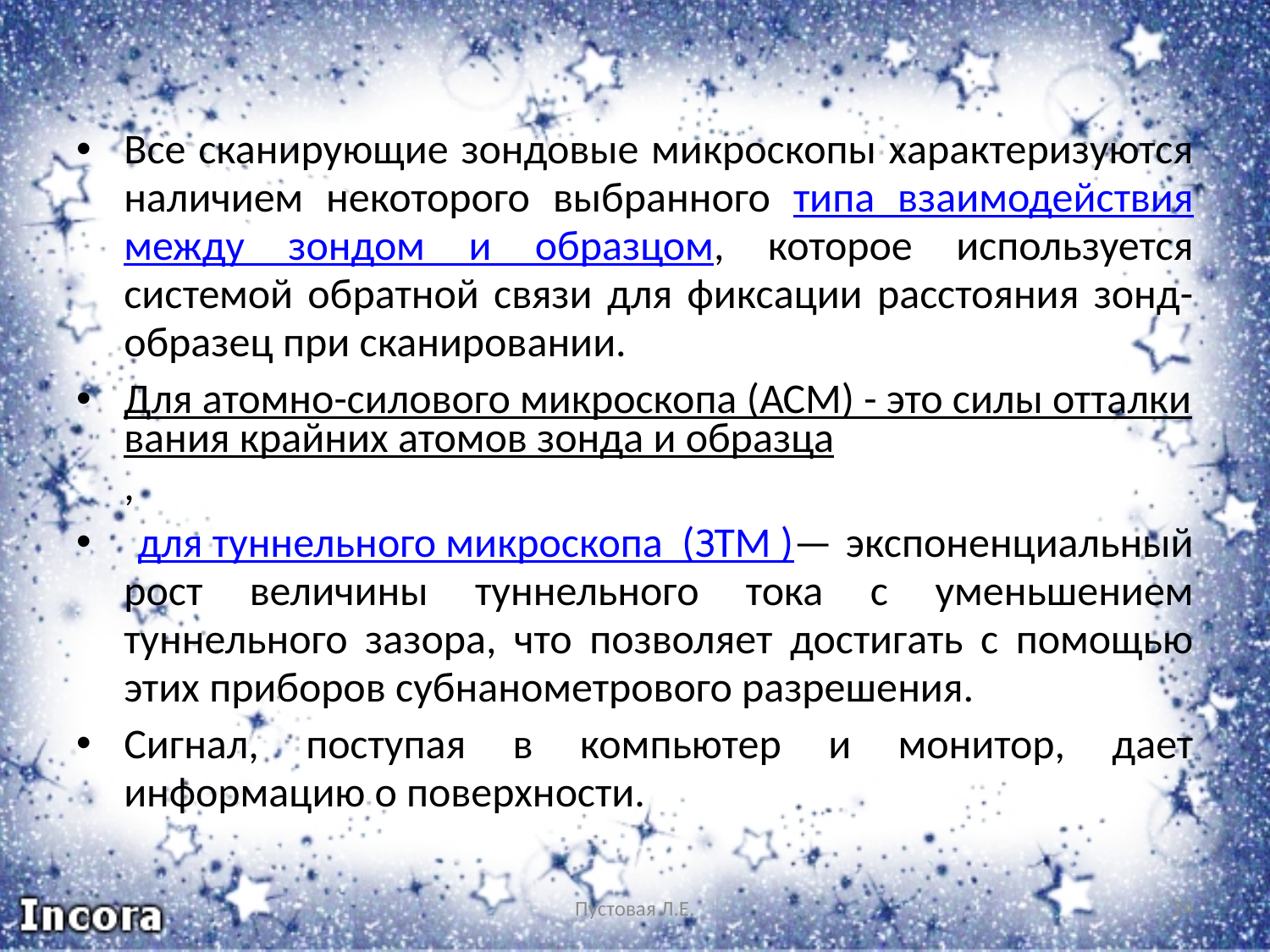

Все сканирующие зондовые микроскопы характеризуются наличием некоторого выбранного типа взаимодействия между зондом и образцом, которое используется системой обратной связи для фиксации расстояния зонд-образец при сканировании.
Для атомно-силового микроскопа (АСМ) - это силы отталкивания крайних атомов зонда и образца,
 для туннельного микроскопа  (ЗТМ )— экспоненциальный рост величины туннельного тока с уменьшением туннельного зазора, что позволяет достигать с помощью этих приборов субнанометрового разрешения.
Сигнал, поступая в компьютер и монитор, дает информацию о поверхности.
Пустовая Л.Е.
24